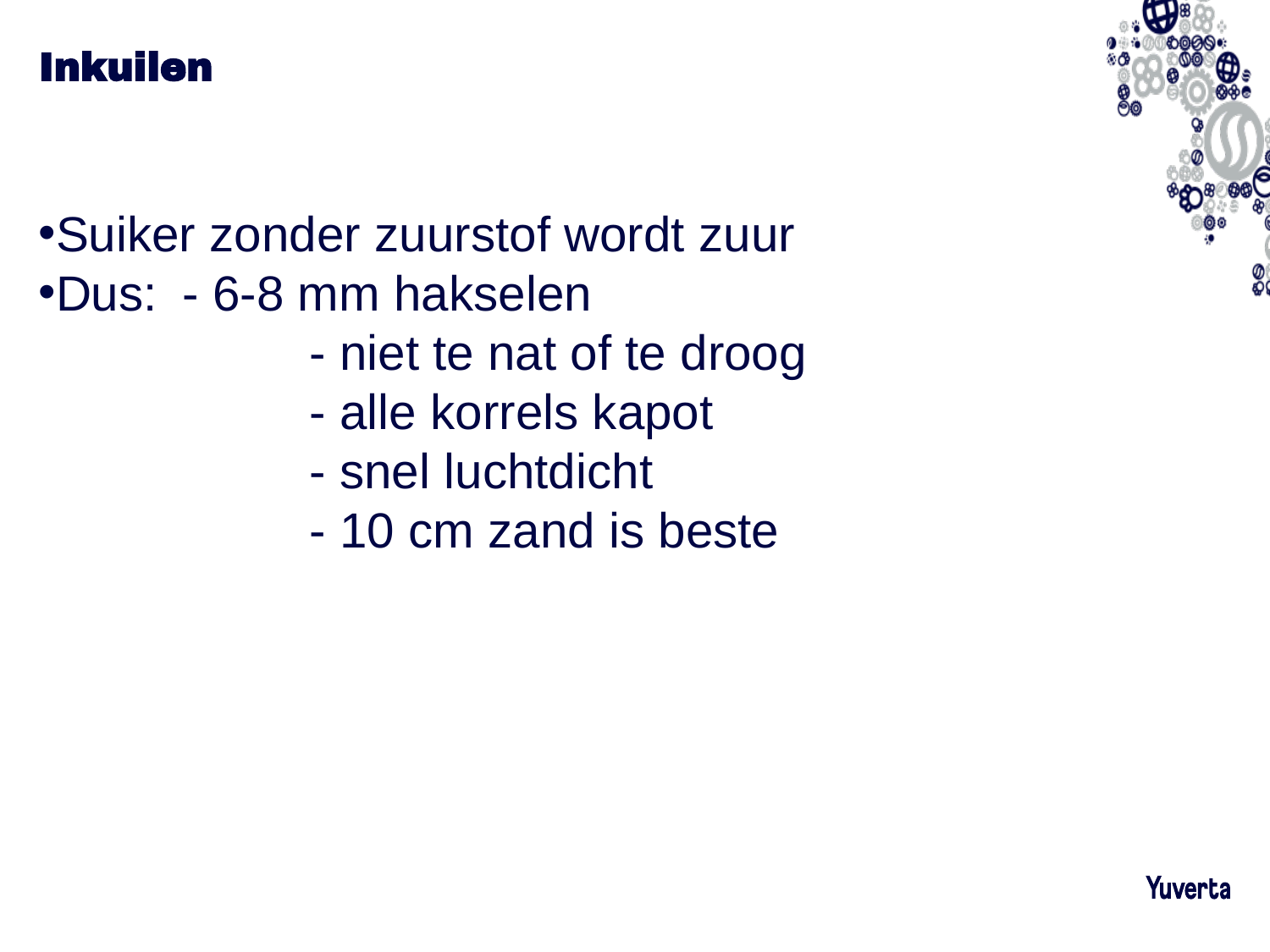

# Inkuilen
Suiker zonder zuurstof wordt zuur
Dus:	- 6-8 mm hakselen
			- niet te nat of te droog
			- alle korrels kapot
			- snel luchtdicht
			- 10 cm zand is beste